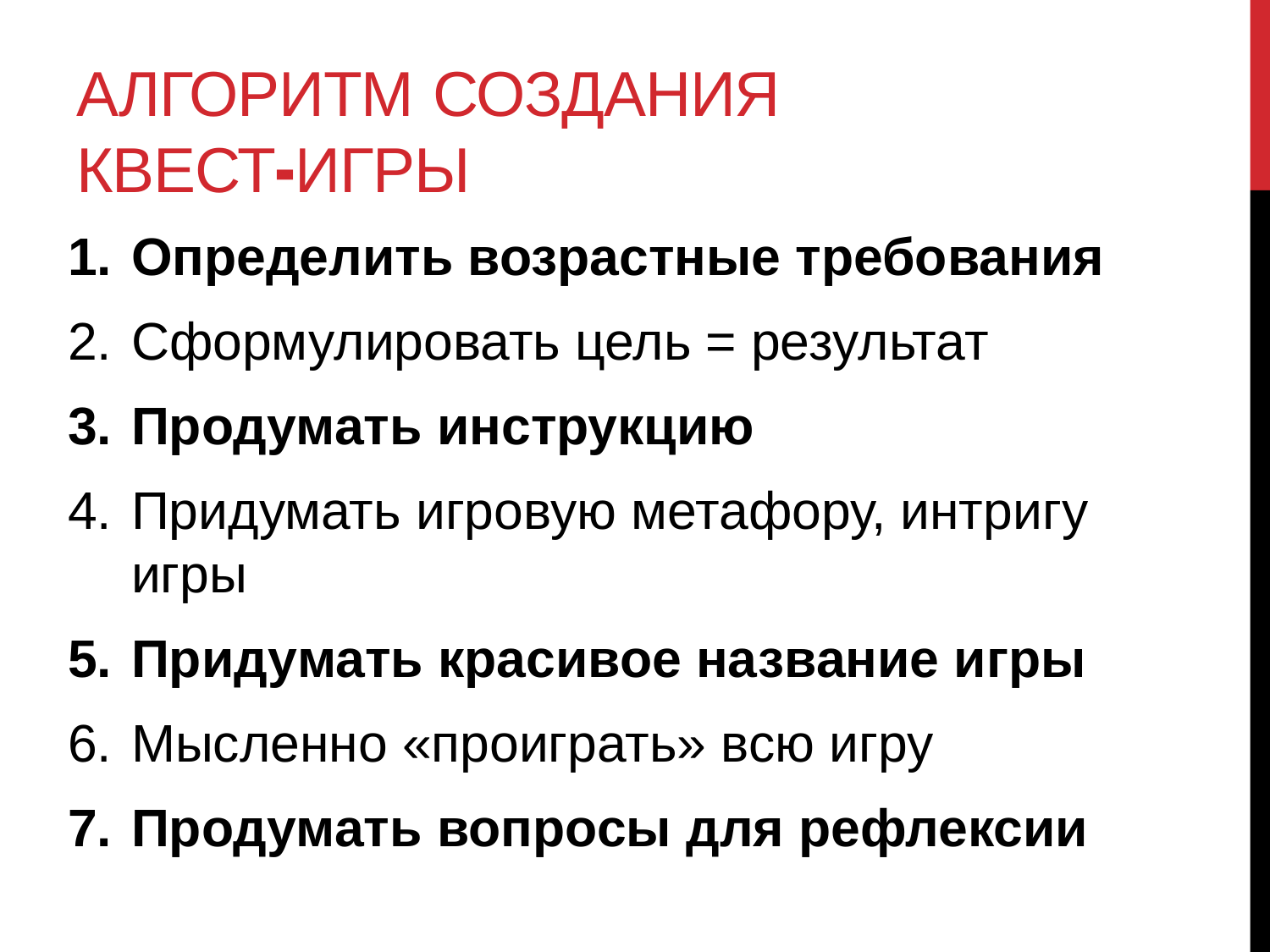

# Алгоритм создания квест-игры
Определить возрастные требования
Сформулировать цель = результат
Продумать инструкцию
Придумать игровую метафору, интригу игры
Придумать красивое название игры
Мысленно «проиграть» всю игру
Продумать вопросы для рефлексии